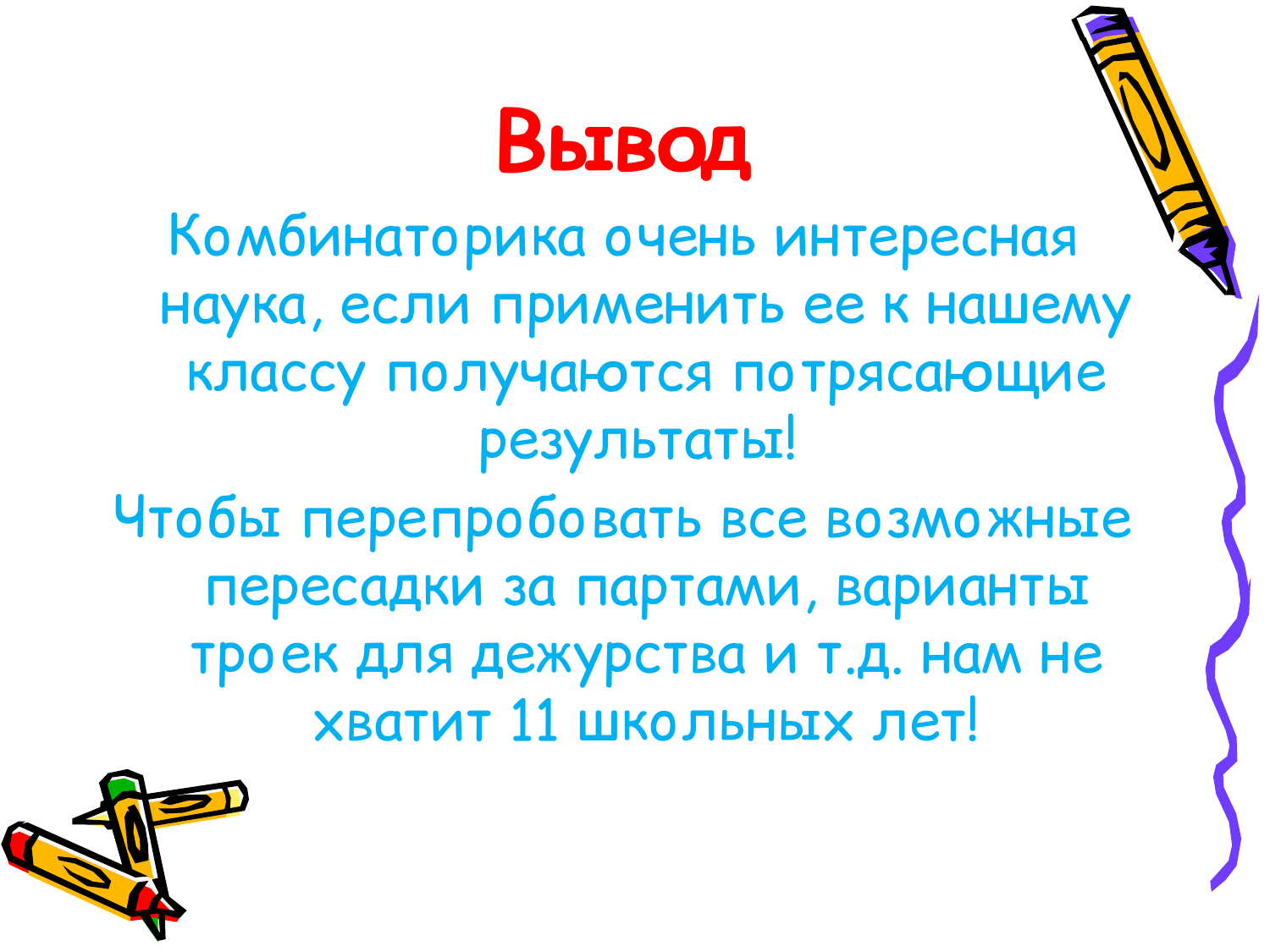

Вывод
Комбинаторика очень интересная наука, если применить ее к нашему классу получаются потрясающие результаты!
Чтобы перепробовать все возможные пересадки за партами, варианты троек для дежурства и т.д. нам не хватит 11 школьных лет!